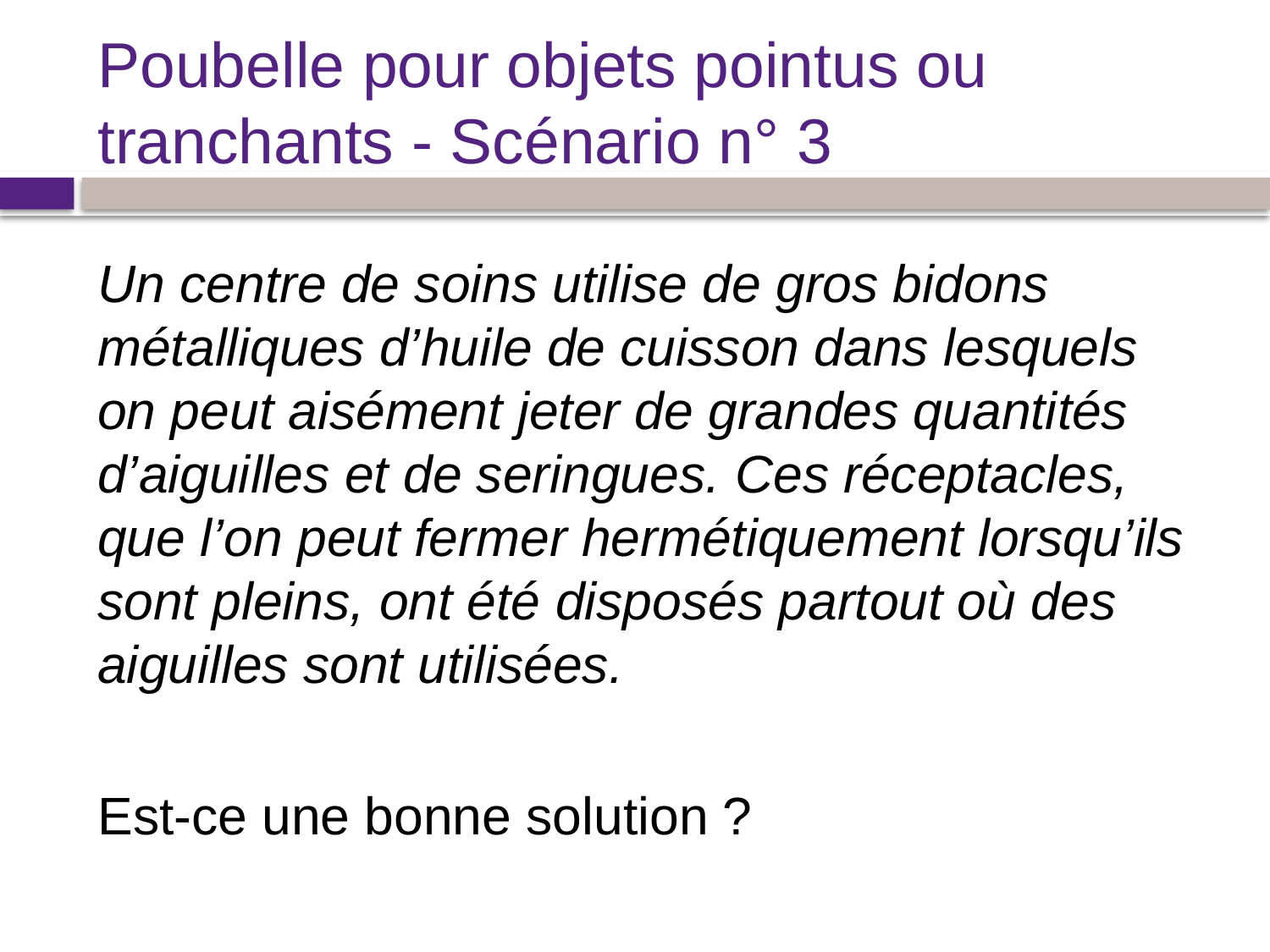

# Poubelle pour objets pointus ou tranchants - Scénario n° 3
Un centre de soins utilise de gros bidons métalliques d’huile de cuisson dans lesquels on peut aisément jeter de grandes quantités d’aiguilles et de seringues. Ces réceptacles, que l’on peut fermer hermétiquement lorsqu’ils sont pleins, ont été disposés partout où des aiguilles sont utilisées.

Est-ce une bonne solution ?